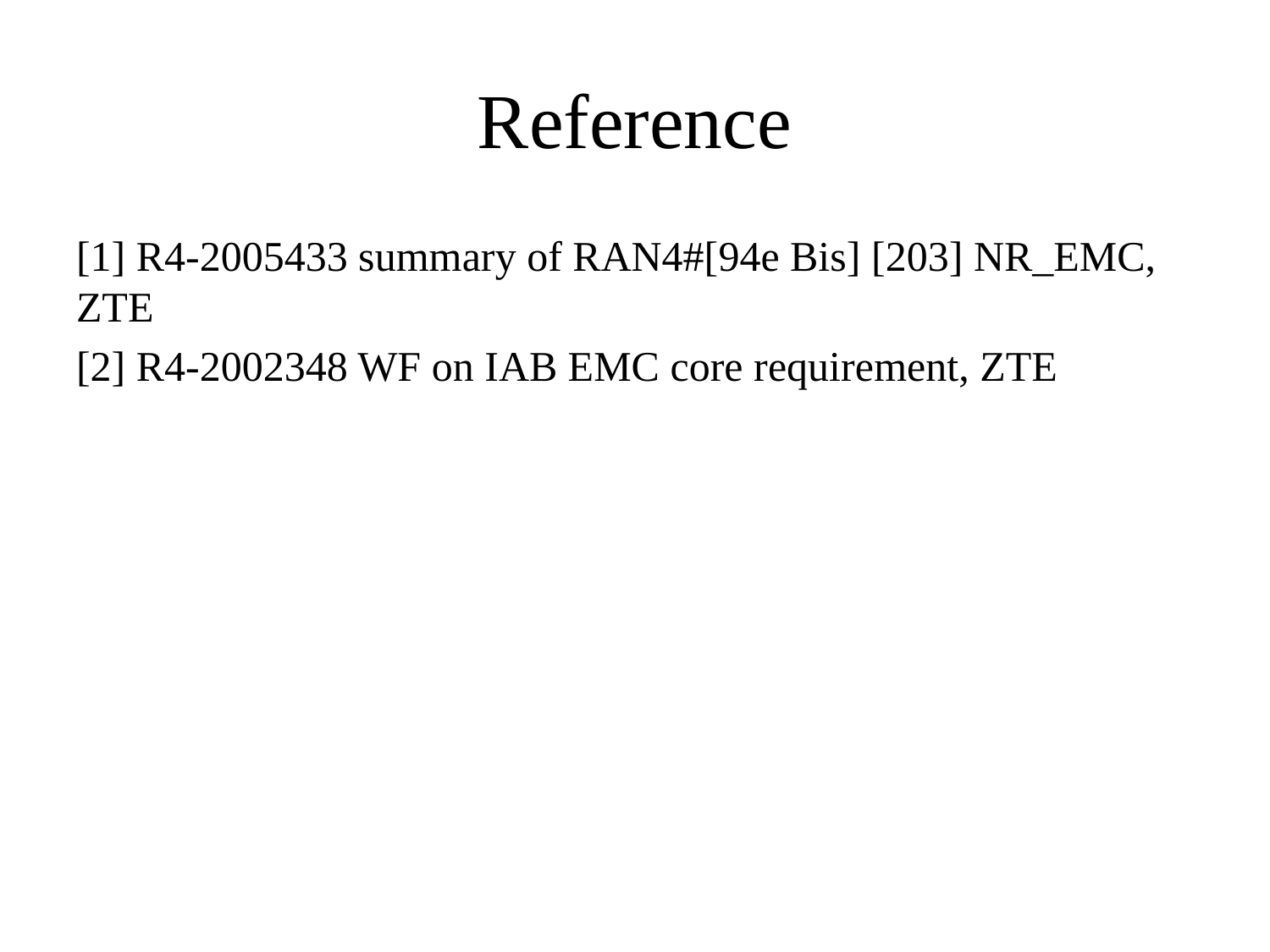

# Reference
[1] R4-2005433 summary of RAN4#[94e Bis] [203] NR_EMC, ZTE
[2] R4-2002348 WF on IAB EMC core requirement, ZTE